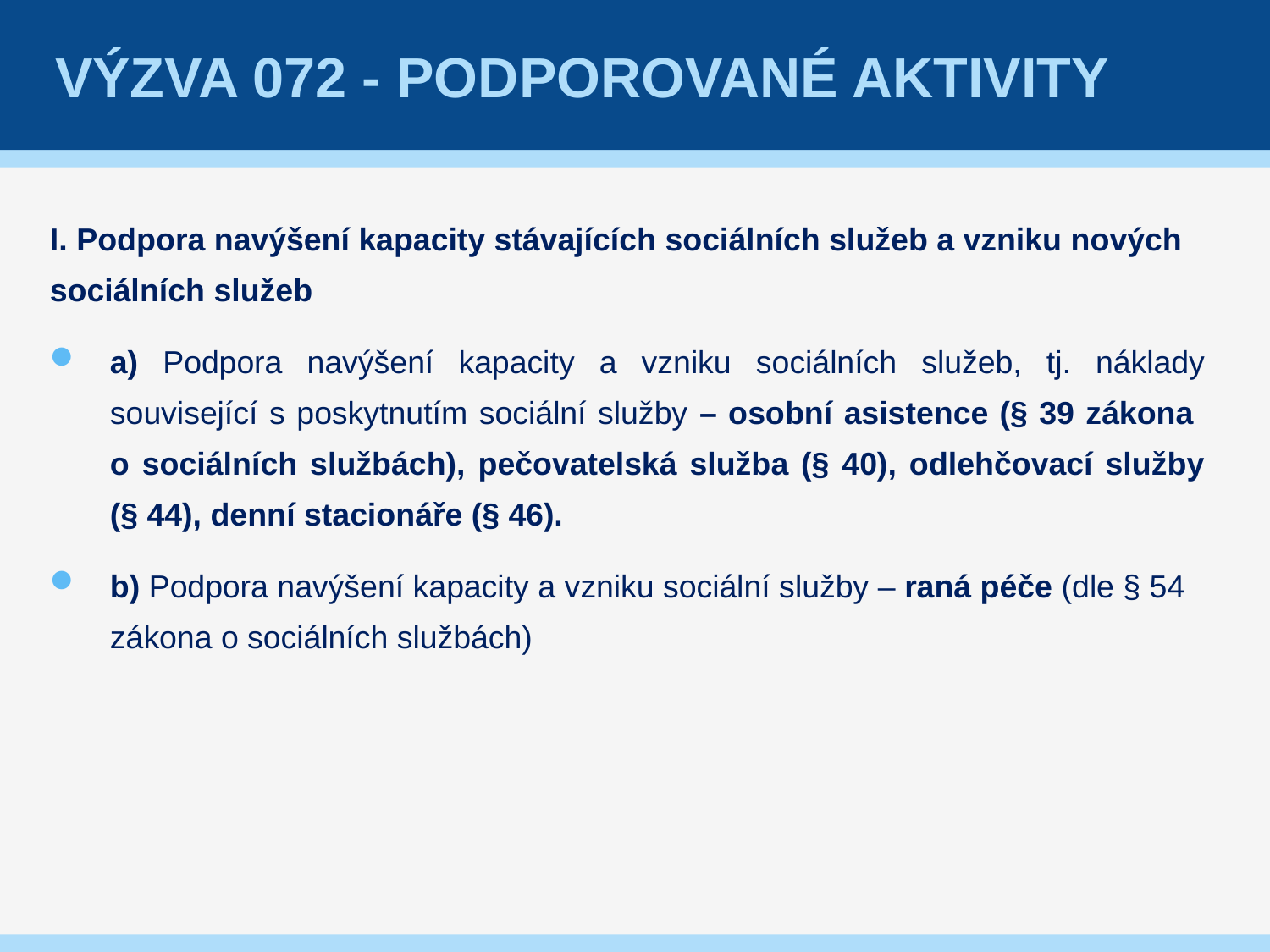

# Výzva 072 - Podporované aktivity
I. Podpora navýšení kapacity stávajících sociálních služeb a vzniku nových sociálních služeb
a) Podpora navýšení kapacity a vzniku sociálních služeb, tj. náklady související s poskytnutím sociální služby – osobní asistence (§ 39 zákona
o sociálních službách), pečovatelská služba (§ 40), odlehčovací služby (§ 44), denní stacionáře (§ 46).
b) Podpora navýšení kapacity a vzniku sociální služby – raná péče (dle § 54 zákona o sociálních službách)